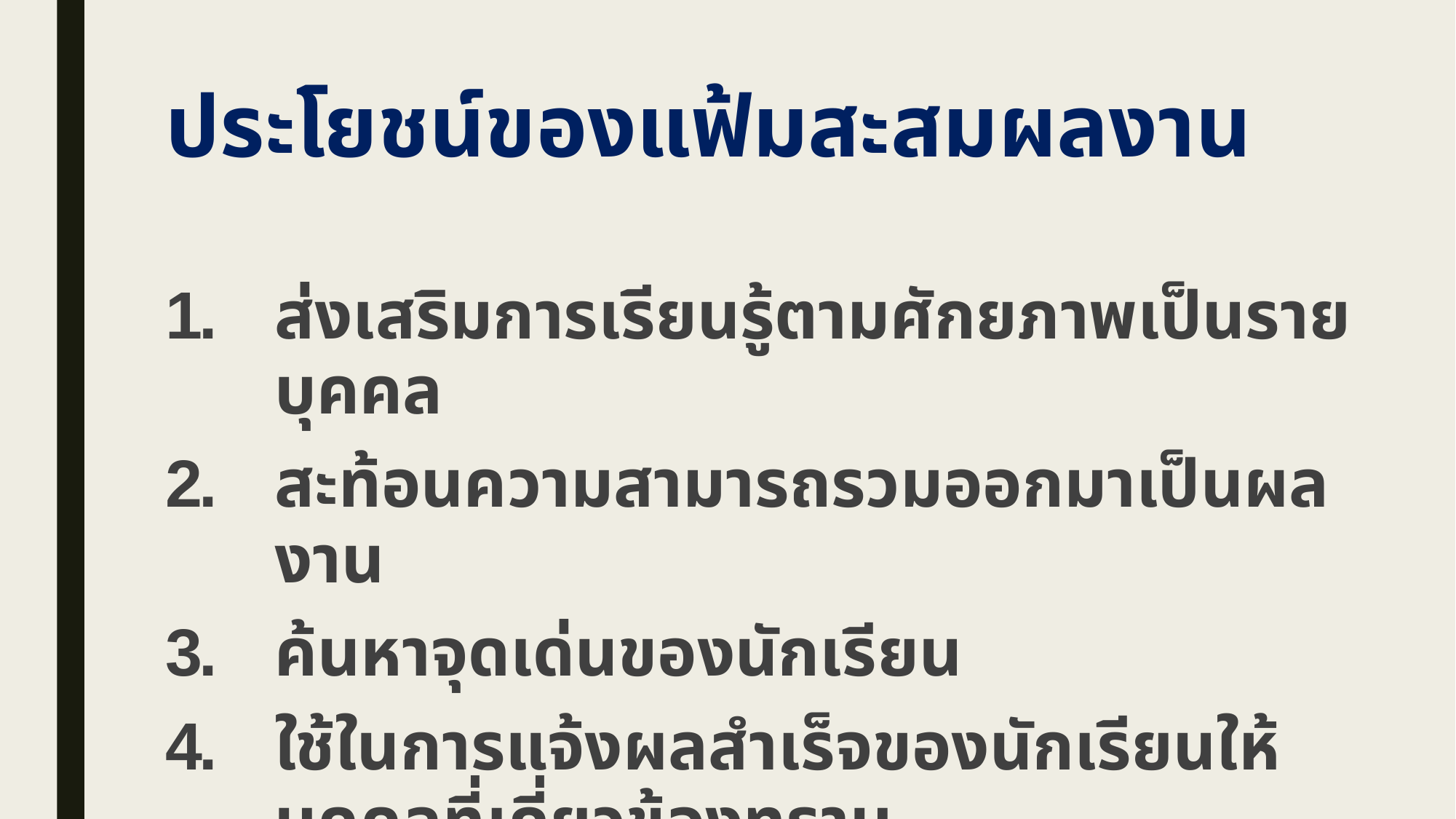

# ประโยชน์ของแฟ้มสะสมผลงาน
ส่งเสริมการเรียนรู้ตามศักยภาพเป็นรายบุคคล
สะท้อนความสามารถรวมออกมาเป็นผลงาน
ค้นหาจุดเด่นของนักเรียน
ใช้ในการแจ้งผลสำเร็จของนักเรียนให้บุคคลที่เกี่ยวข้องทราบ
ใช้ประเมินพัฒนาการของนักเรียน